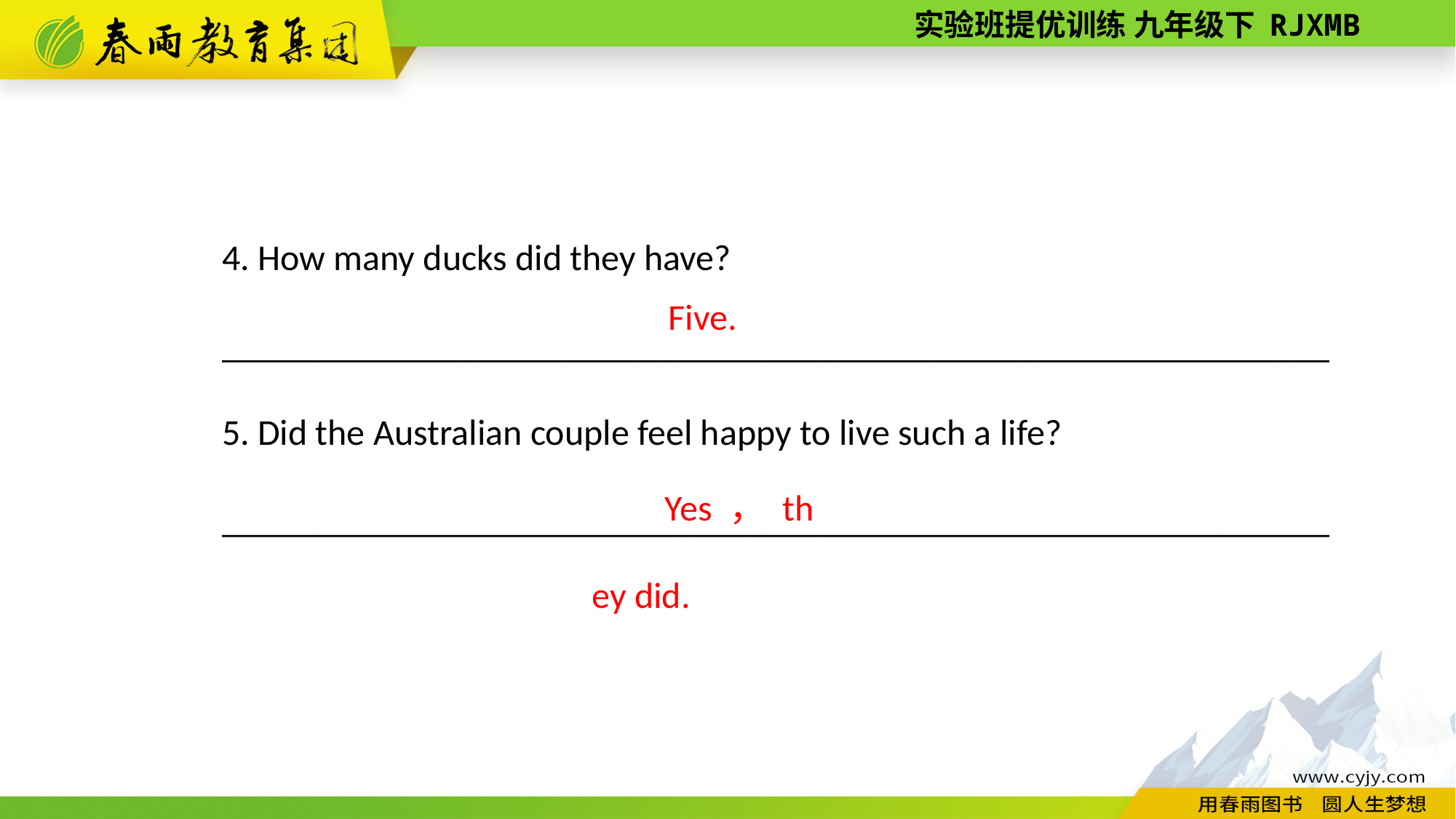

4. How many ducks did they have?
_____________________________________________________________
5. Did the Australian couple feel happy to live such a life?
_____________________________________________________________
Five.
Yes，they did.